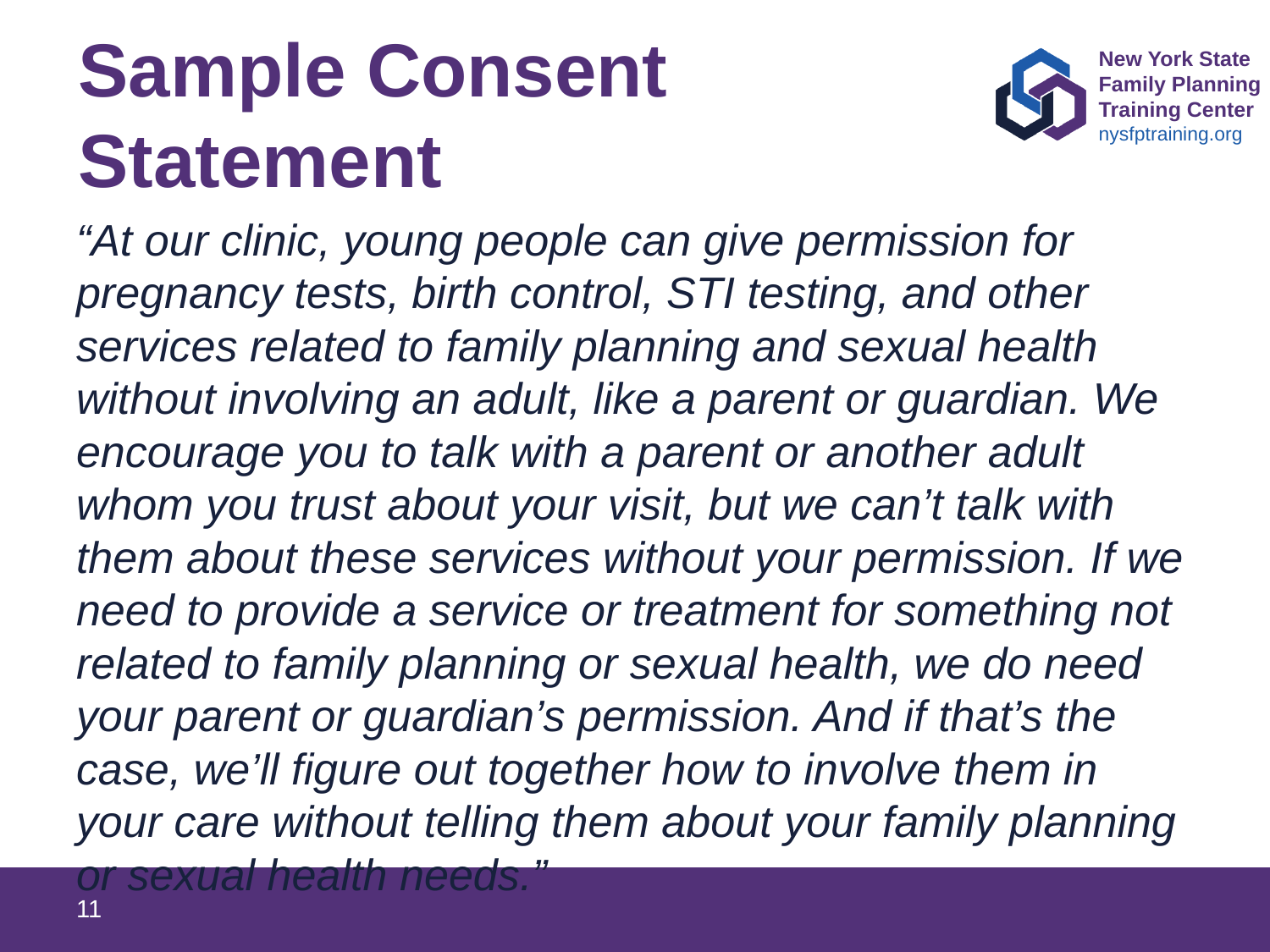

# Sample Consent Statement
“At our clinic, young people can give permission for pregnancy tests, birth control, STI testing, and other services related to family planning and sexual health without involving an adult, like a parent or guardian. We encourage you to talk with a parent or another adult whom you trust about your visit, but we can’t talk with them about these services without your permission. If we need to provide a service or treatment for something not related to family planning or sexual health, we do need your parent or guardian’s permission. And if that’s the case, we’ll figure out together how to involve them in your care without telling them about your family planning or sexual health needs.”
11